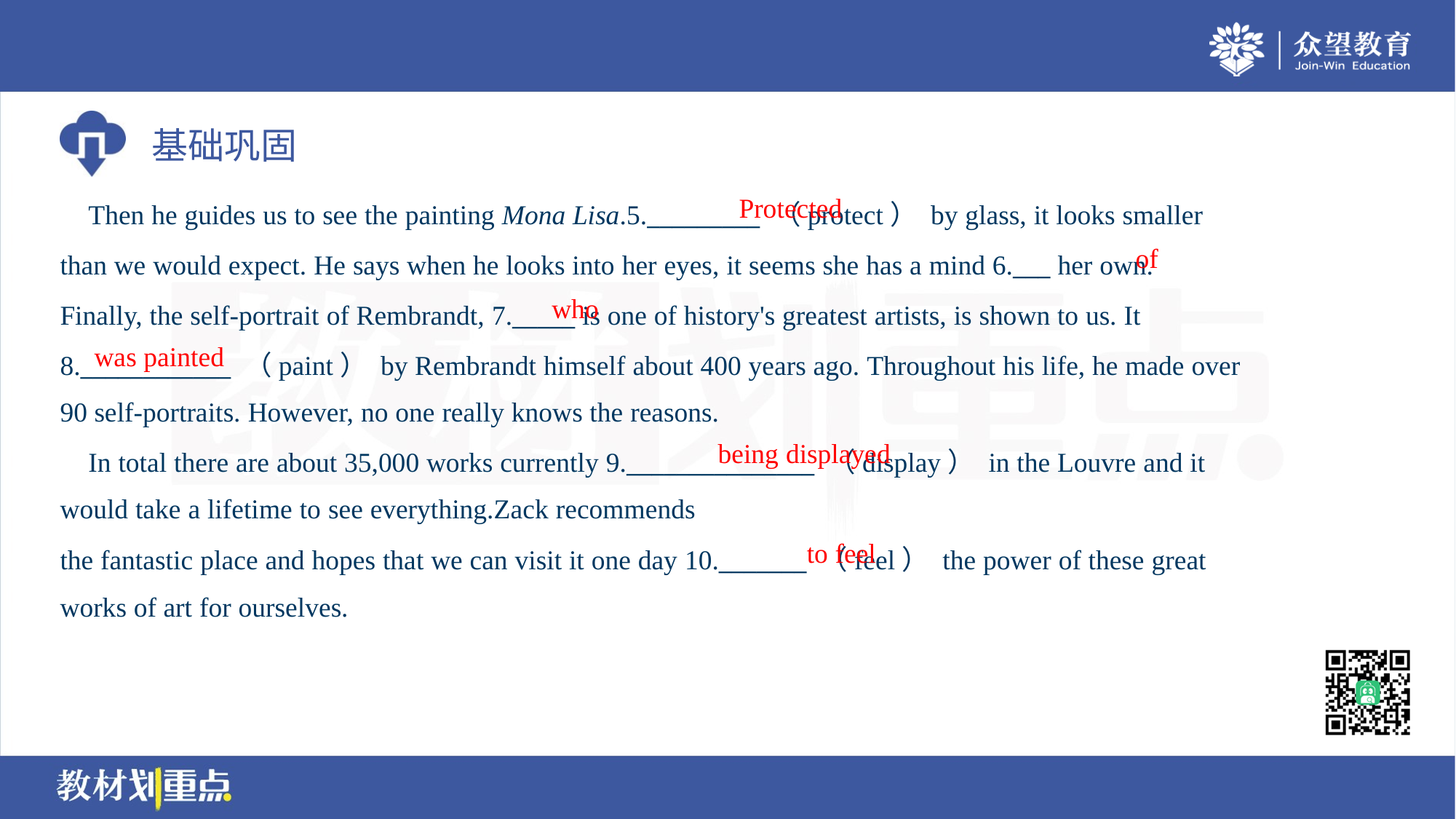

Protected
    Then he guides us to see the painting Mona Lisa.5._________ （protect） by glass, it looks smaller
than we would expect. He says when he looks into her eyes, it seems she has a mind 6.___ her own.
Finally, the self-portrait of Rembrandt, 7._____ is one of history's greatest artists, is shown to us. It
8.____________ （paint） by Rembrandt himself about 400 years ago. Throughout his life, he made over
90 self-portraits. However, no one really knows the reasons.
of
who
was painted
being displayed
    In total there are about 35,000 works currently 9._______________ （display） in the Louvre and it
would take a lifetime to see everything.Zack recommends
to feel
the fantastic place and hopes that we can visit it one day 10._______ （feel） the power of these great
works of art for ourselves.